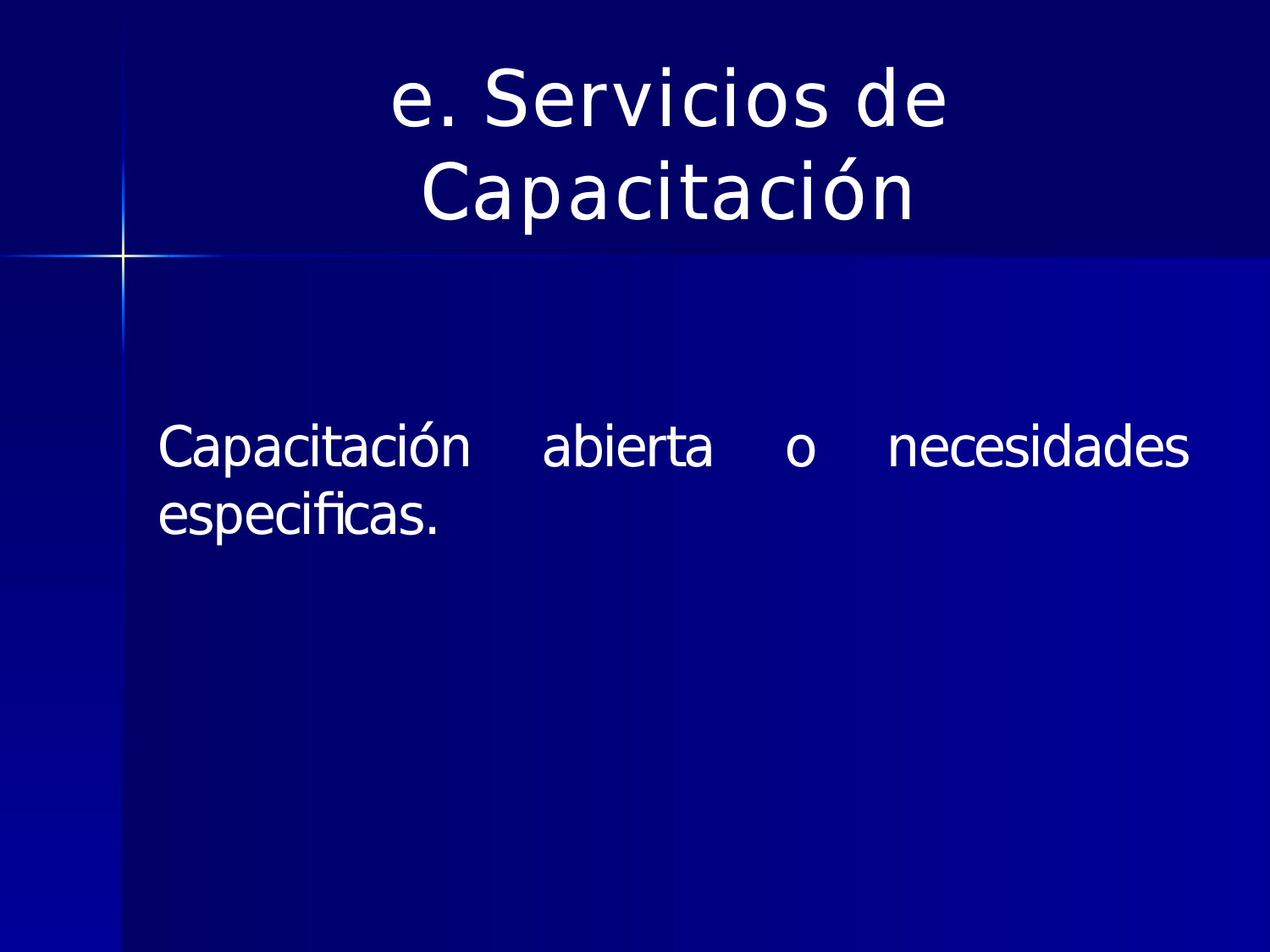

# e. Servicios de Capacitación

Capacitación abierta o necesidades especificas.